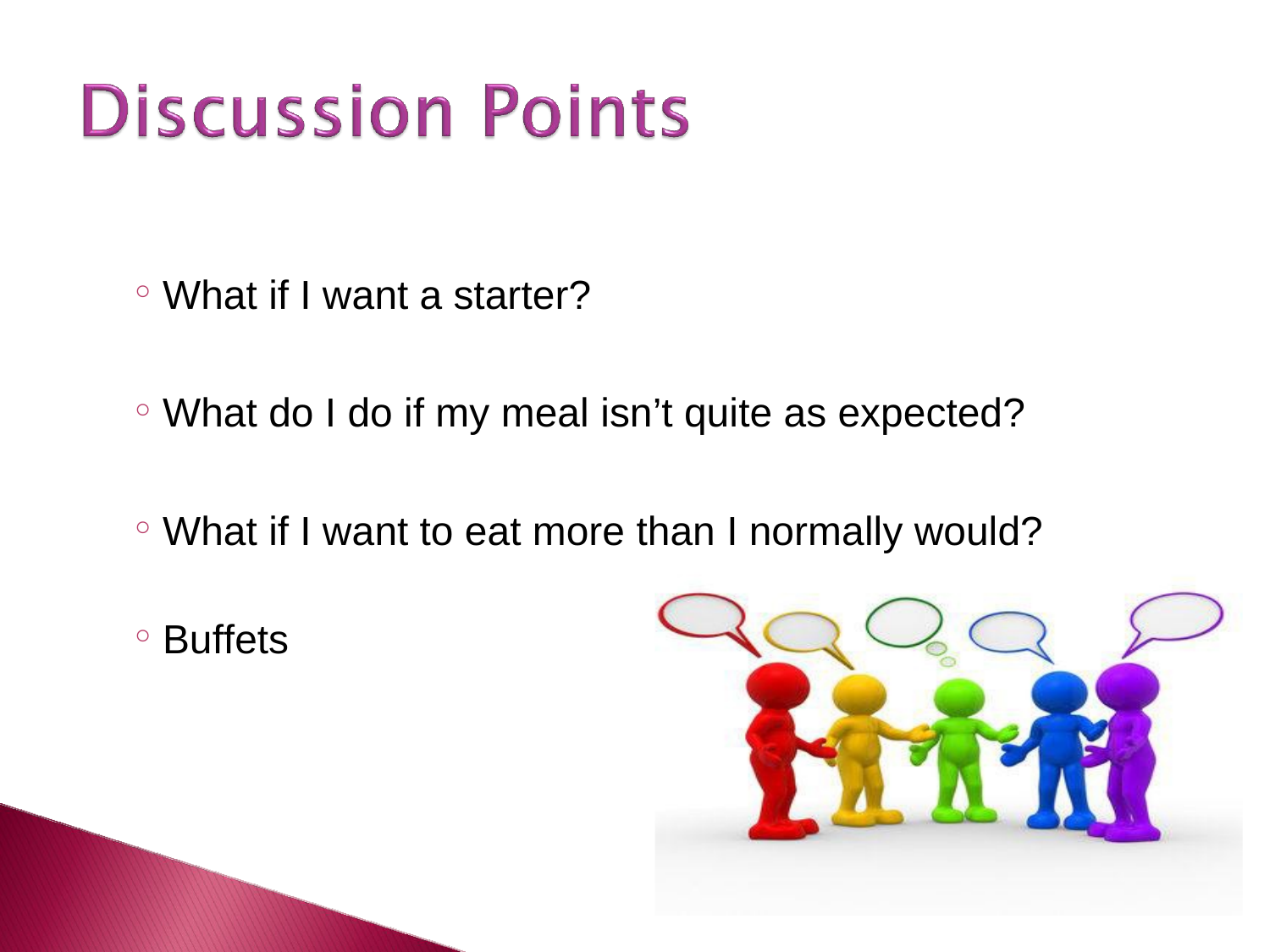

What if I want a starter?
What do I do if my meal isn’t quite as expected?

What if I want to eat more than I normally would?

Buffets